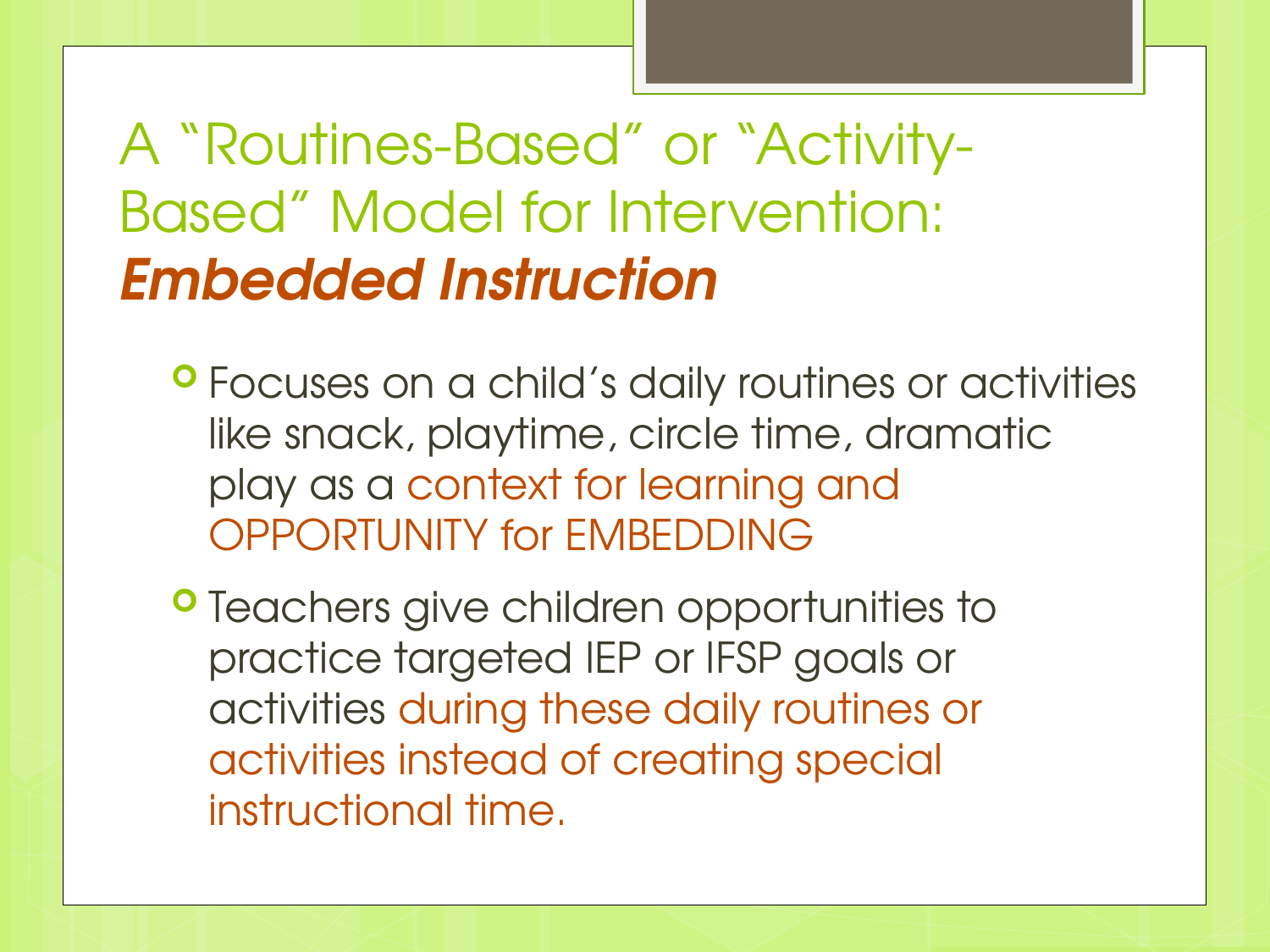

# A “Routines-Based” or “Activity-Based” Model for Intervention: Embedded Instruction
Focuses on a child’s daily routines or activities like snack, playtime, circle time, dramatic play as a context for learning and OPPORTUNITY for EMBEDDING
Teachers give children opportunities to practice targeted IEP or IFSP goals or activities during these daily routines or activities instead of creating special instructional time.